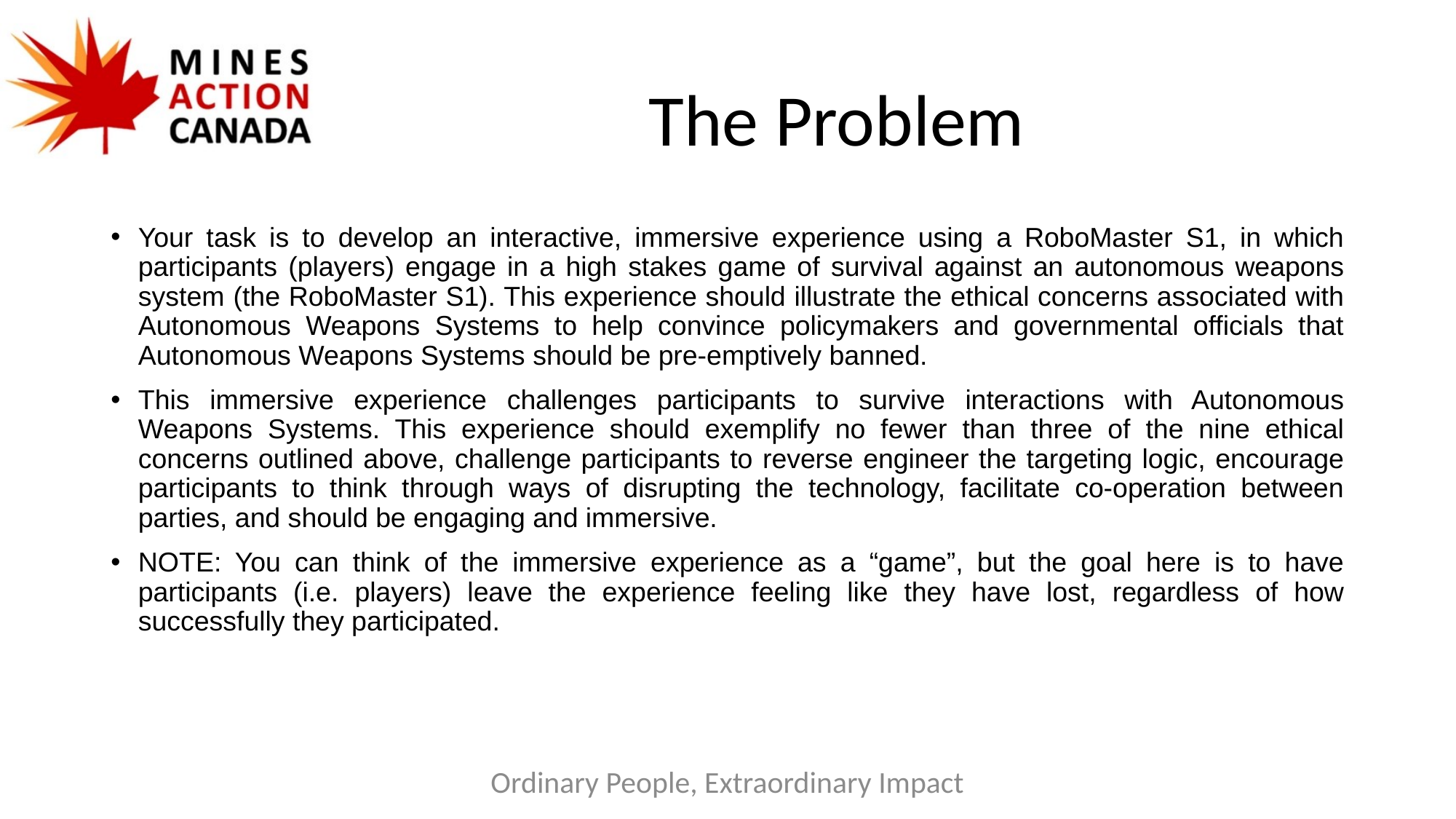

# The Problem
Your task is to develop an interactive, immersive experience using a RoboMaster S1, in which participants (players) engage in a high stakes game of survival against an autonomous weapons system (the RoboMaster S1). This experience should illustrate the ethical concerns associated with Autonomous Weapons Systems to help convince policymakers and governmental officials that Autonomous Weapons Systems should be pre-emptively banned.
This immersive experience challenges participants to survive interactions with Autonomous Weapons Systems. This experience should exemplify no fewer than three of the nine ethical concerns outlined above, challenge participants to reverse engineer the targeting logic, encourage participants to think through ways of disrupting the technology, facilitate co-operation between parties, and should be engaging and immersive.
NOTE: You can think of the immersive experience as a “game”, but the goal here is to have participants (i.e. players) leave the experience feeling like they have lost, regardless of how successfully they participated.

Ordinary People, Extraordinary Impact